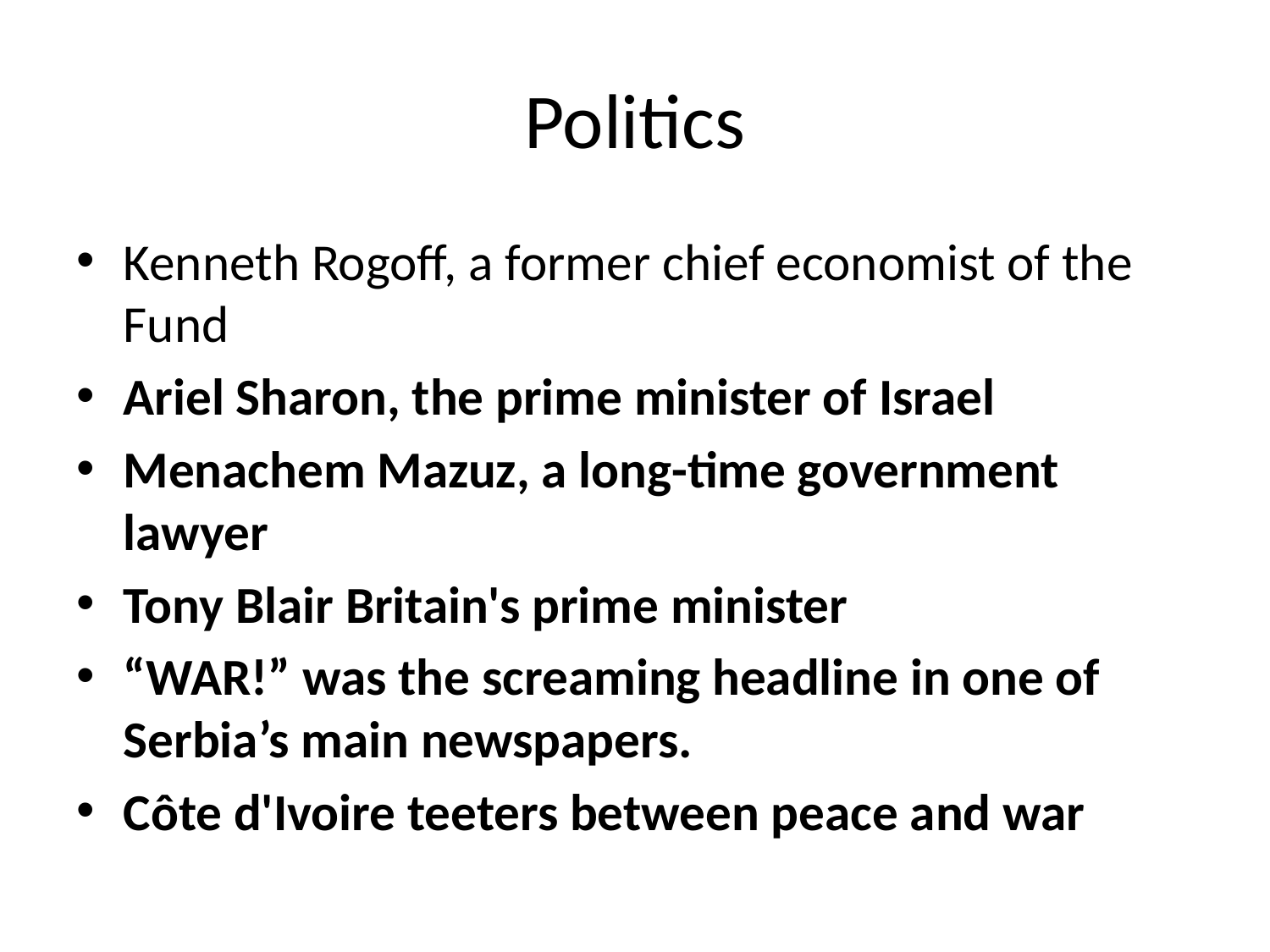

# Politics
Kenneth Rogoff, a former chief economist of the Fund
Ariel Sharon, the prime minister of Israel
Menachem Mazuz, a long-time government lawyer
Tony Blair Britain's prime minister
“WAR!” was the screaming headline in one of Serbia’s main newspapers.
Côte d'Ivoire teeters between peace and war